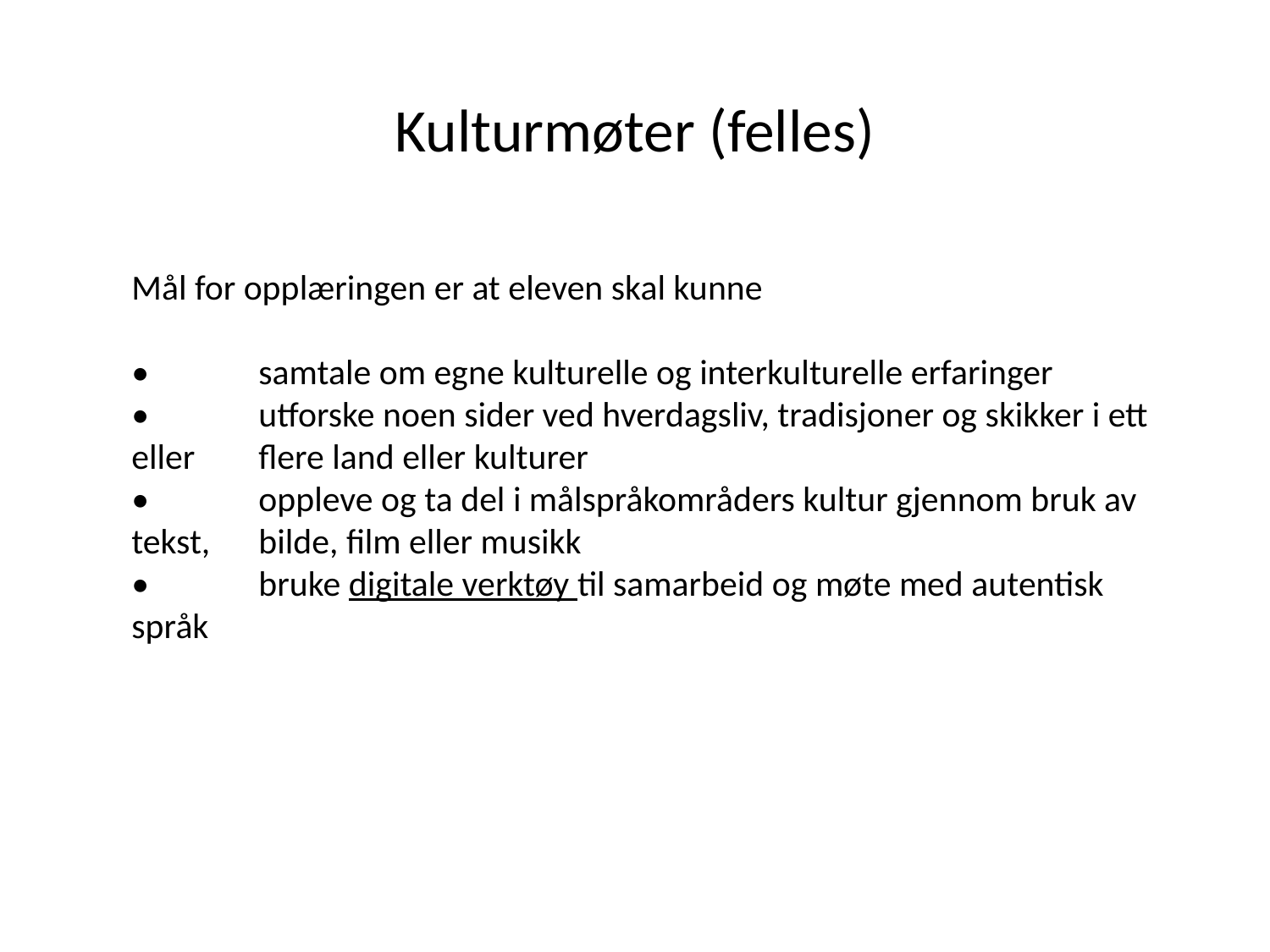

# Kulturmøter (felles)
Mål for opplæringen er at eleven skal kunne

•	samtale om egne kulturelle og interkulturelle erfaringer
•	utforske noen sider ved hverdagsliv, tradisjoner og skikker i ett eller 	flere land eller kulturer
•	oppleve og ta del i målspråkområders kultur gjennom bruk av tekst, 	bilde, film eller musikk
•	bruke digitale verktøy til samarbeid og møte med autentisk språk